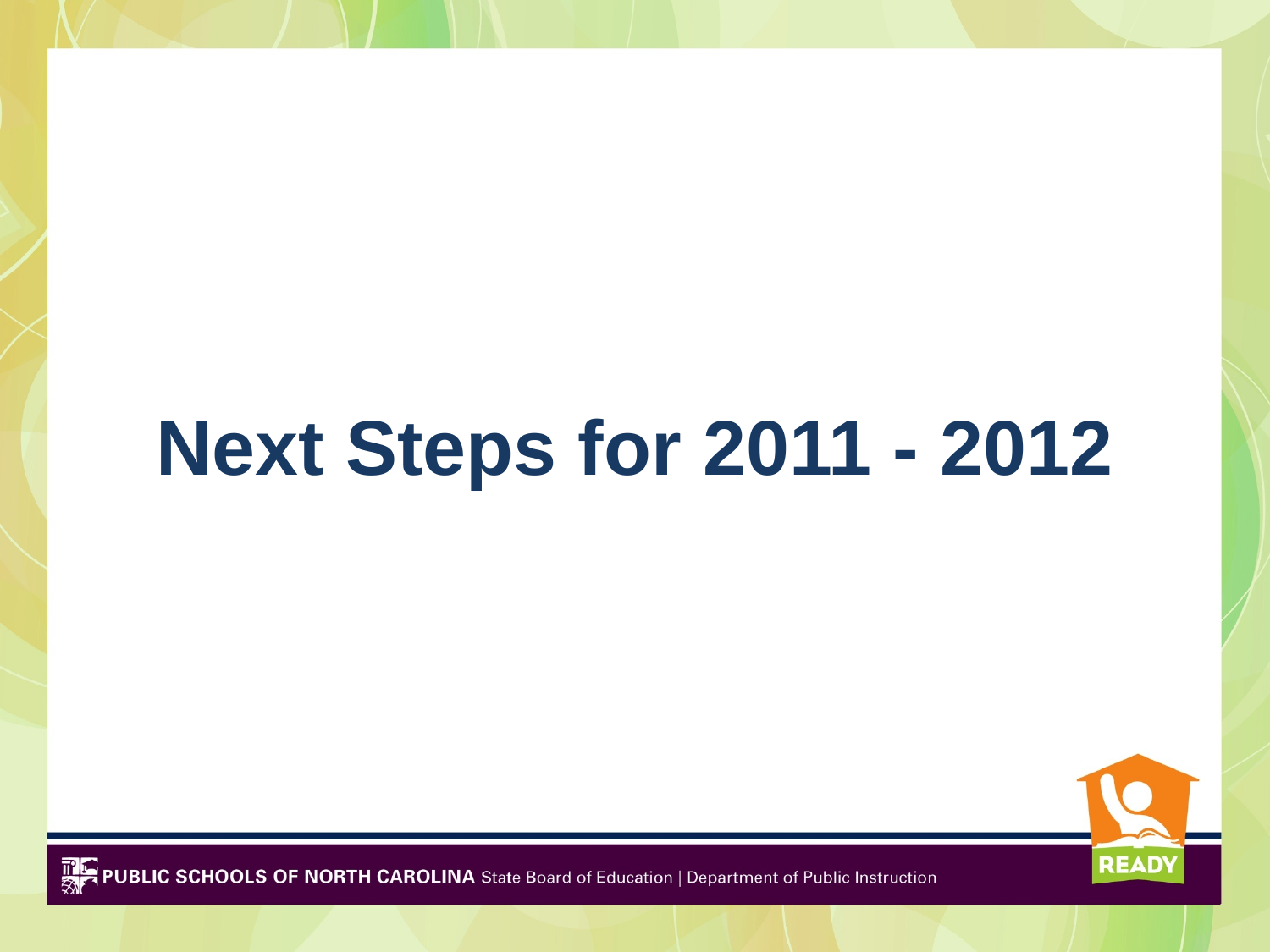

# Next Steps for 2011 - 2012